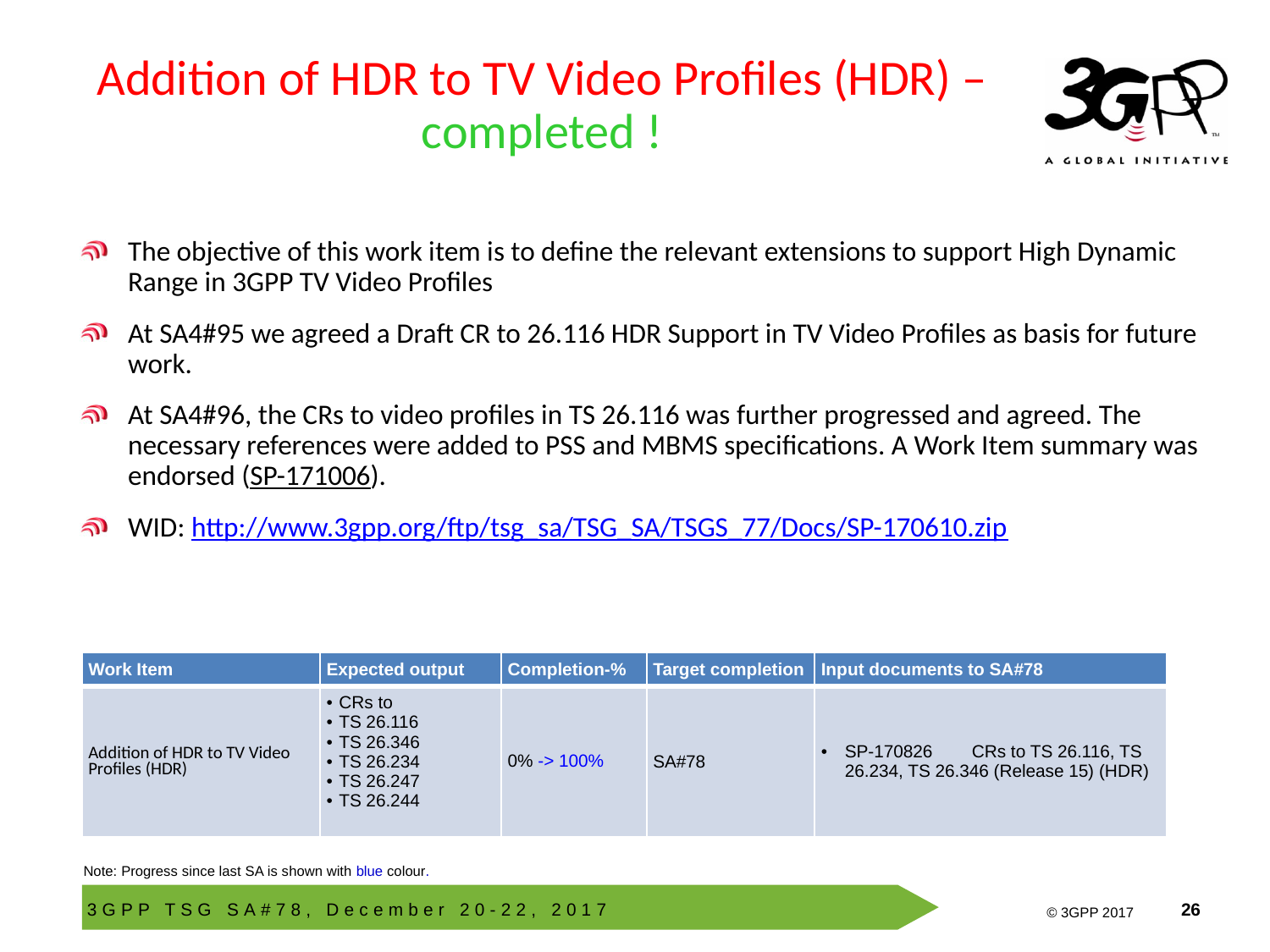

# Addition of HDR to TV Video Profiles (HDR) – completed !
The objective of this work item is to define the relevant extensions to support High Dynamic Range in 3GPP TV Video Profiles
At SA4#95 we agreed a Draft CR to 26.116 HDR Support in TV Video Profiles as basis for future work.
At SA4#96, the CRs to video profiles in TS 26.116 was further progressed and agreed. The necessary references were added to PSS and MBMS specifications. A Work Item summary was endorsed (SP-171006).
WID: http://www.3gpp.org/ftp/tsg_sa/TSG_SA/TSGS_77/Docs/SP-170610.zip

| Work Item | Expected output | Completion-% | Target completion | Input documents to SA#78 |
| --- | --- | --- | --- | --- |
| Addition of HDR to TV Video Profiles (HDR) | CRs to TS 26.116 TS 26.346 TS 26.234 TS 26.247 TS 26.244 | 0% -> 100% | SA#78 | SP-170826 CRs to TS 26.116, TS 26.234, TS 26.346 (Release 15) (HDR) |
Note: Progress since last SA is shown with blue colour.